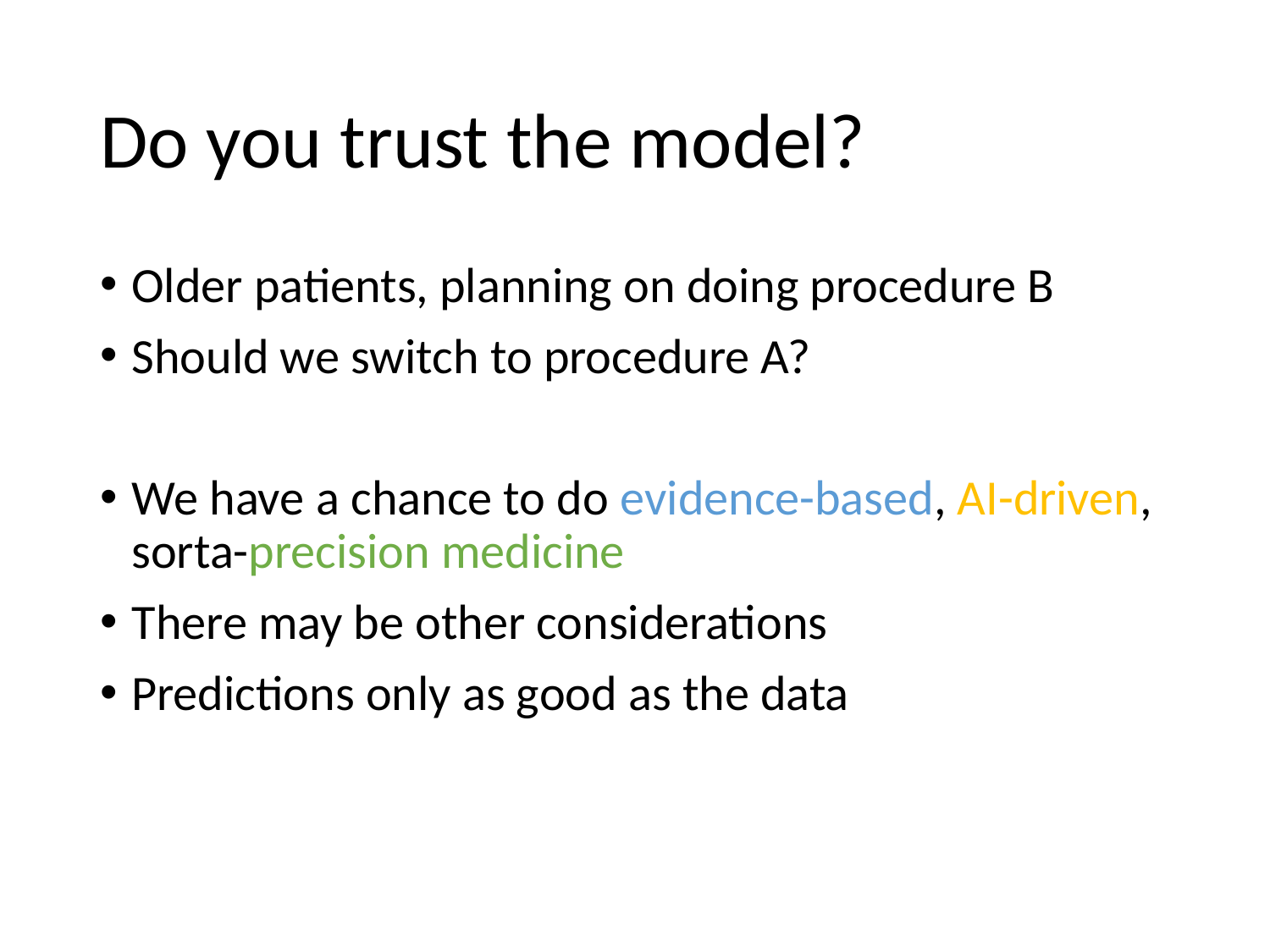

# Do you trust the model?
Older patients, planning on doing procedure B
Should we switch to procedure A?

We have a chance to do evidence-based, AI-driven, sorta-precision medicine
There may be other considerations
Predictions only as good as the data